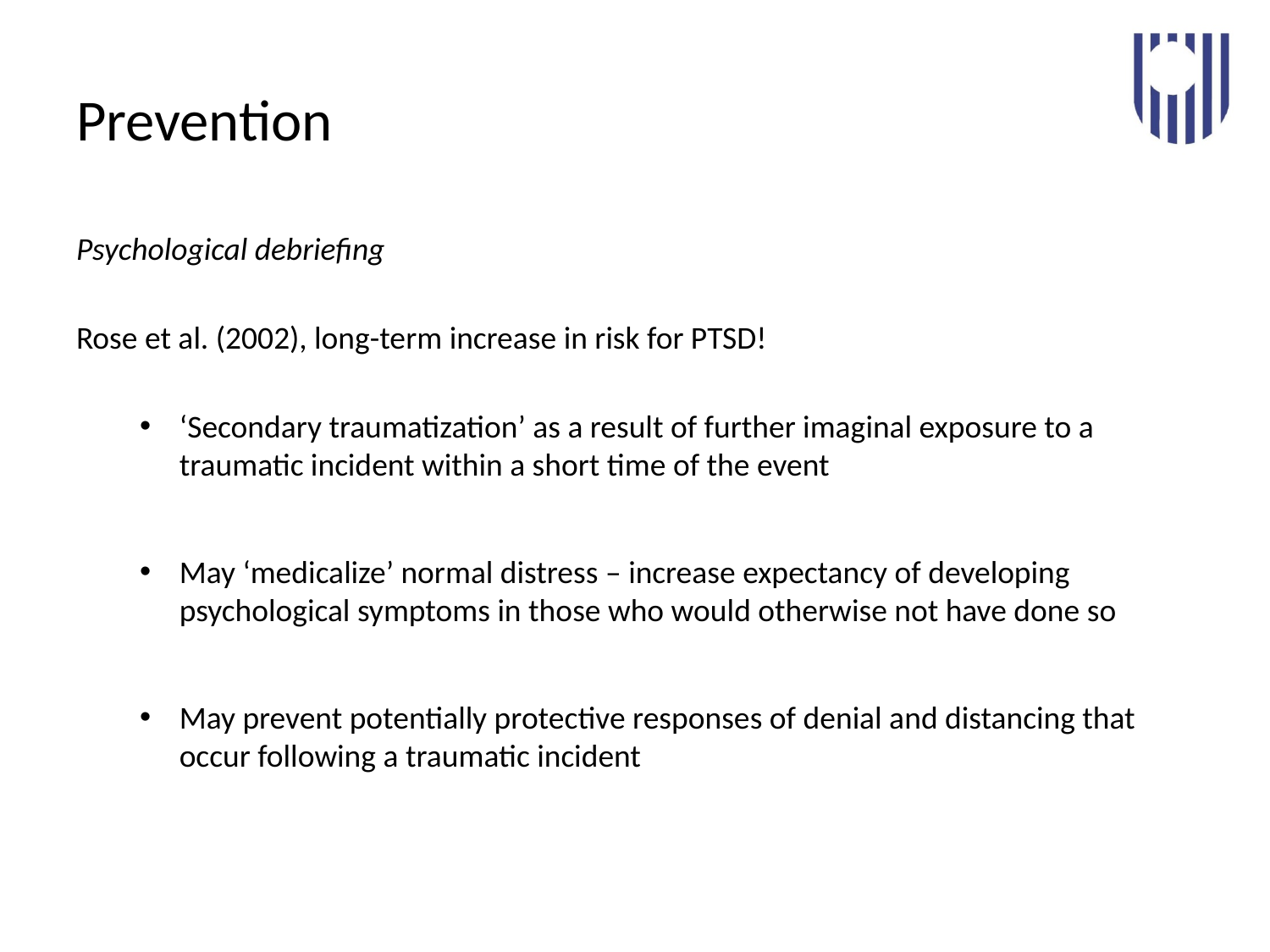

# Prevention
Psychological debriefing

Rose et al. (2002), long-term increase in risk for PTSD!

‘Secondary traumatization’ as a result of further imaginal exposure to a traumatic incident within a short time of the event

May ‘medicalize’ normal distress – increase expectancy of developing psychological symptoms in those who would otherwise not have done so

May prevent potentially protective responses of denial and distancing that occur following a traumatic incident